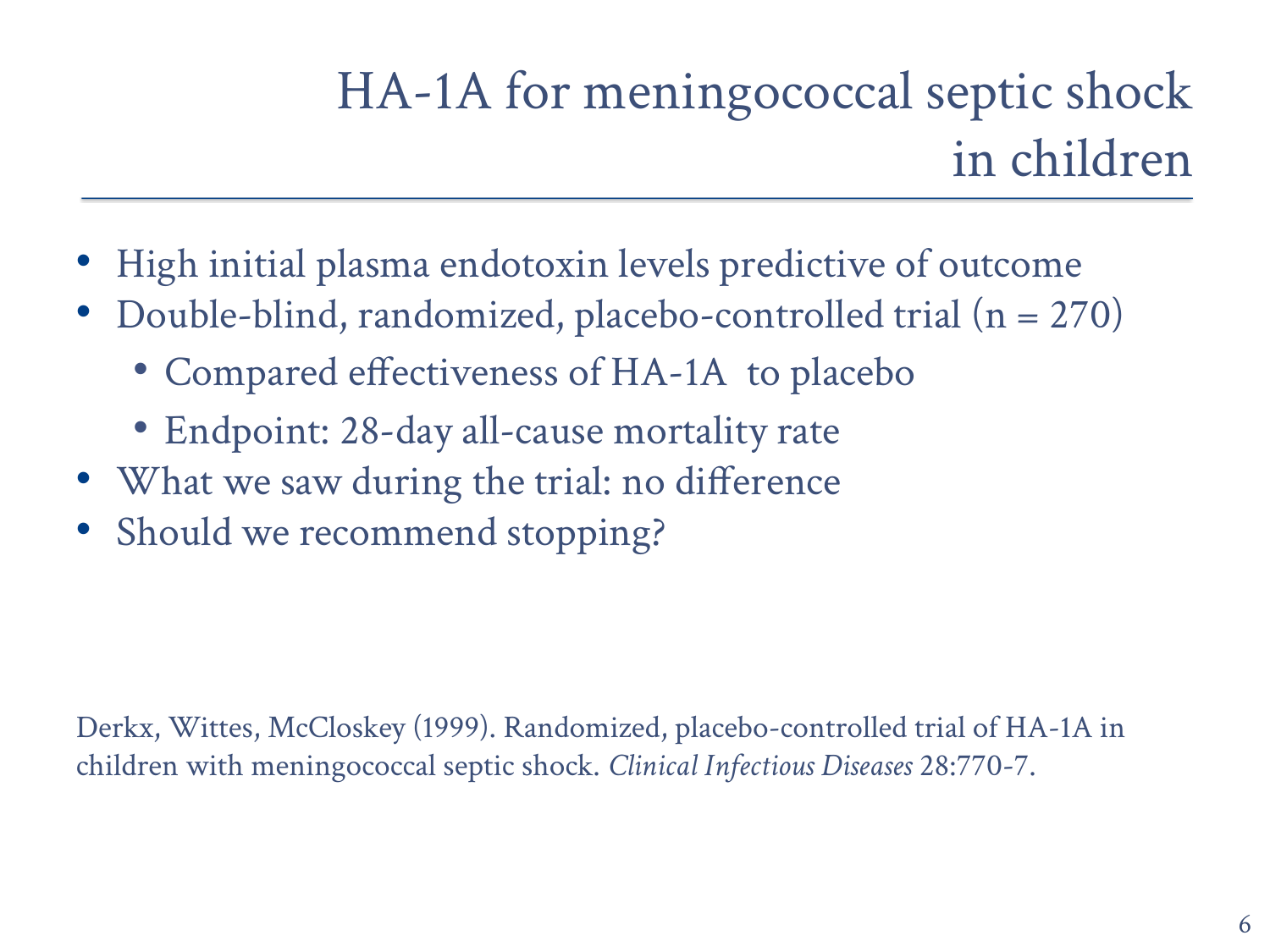

# HA-1A for meningococcal septic shock in children
High initial plasma endotoxin levels predictive of outcome
Double-blind, randomized, placebo-controlled trial (n = 270)
Compared effectiveness of HA-1A  to placebo
Endpoint: 28-day all-cause mortality rate
What we saw during the trial: no difference
Should we recommend stopping?

Derkx, Wittes, McCloskey (1999). Randomized, placebo-controlled trial of HA-1A in children with meningococcal septic shock. Clinical Infectious Diseases 28:770-7.

6